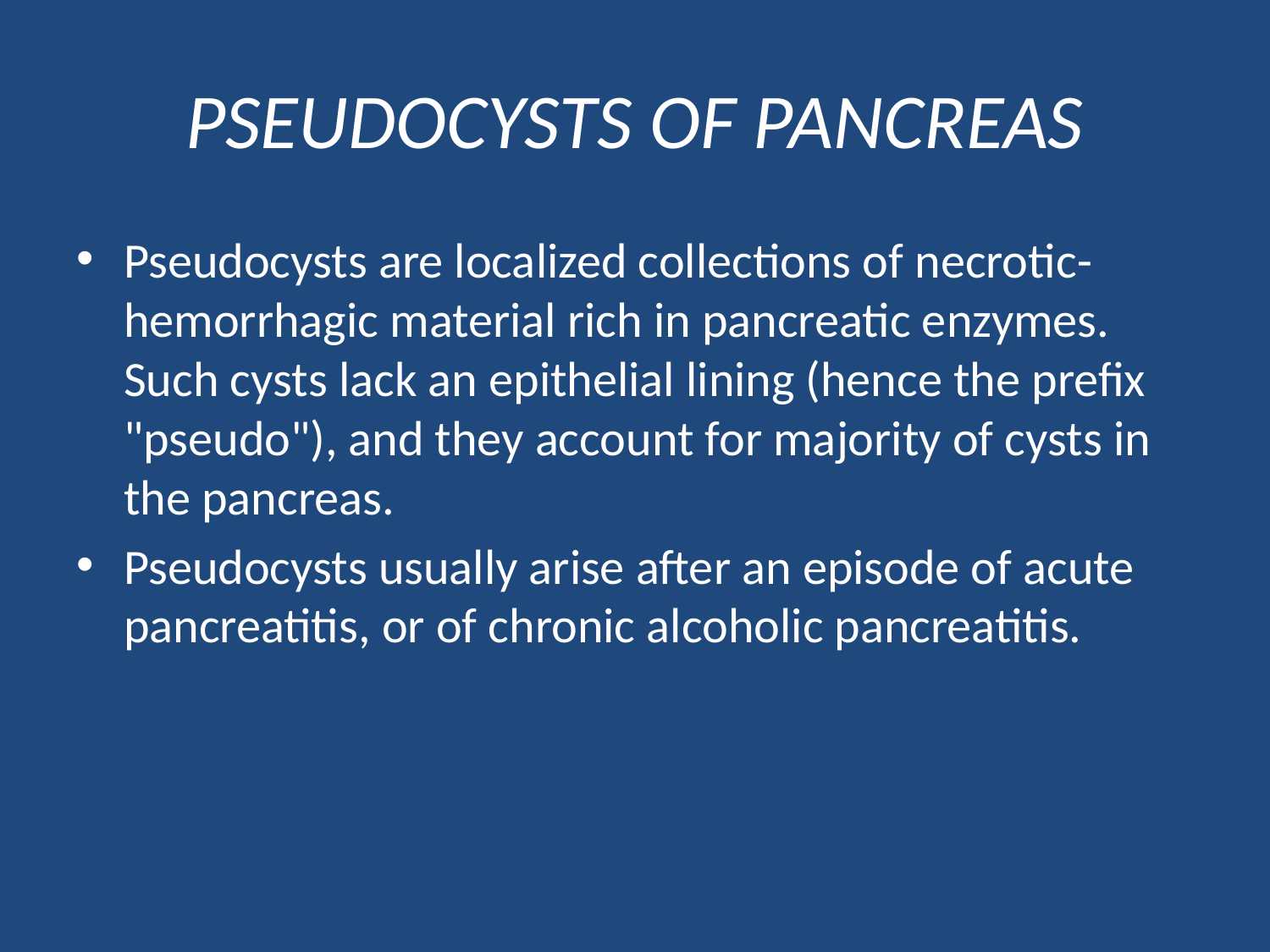

# PSEUDOCYSTS OF PANCREAS
Pseudocysts are localized collections of necrotic-hemorrhagic material rich in pancreatic enzymes. Such cysts lack an epithelial lining (hence the prefix "pseudo"), and they account for majority of cysts in the pancreas.
Pseudocysts usually arise after an episode of acute pancreatitis, or of chronic alcoholic pancreatitis.